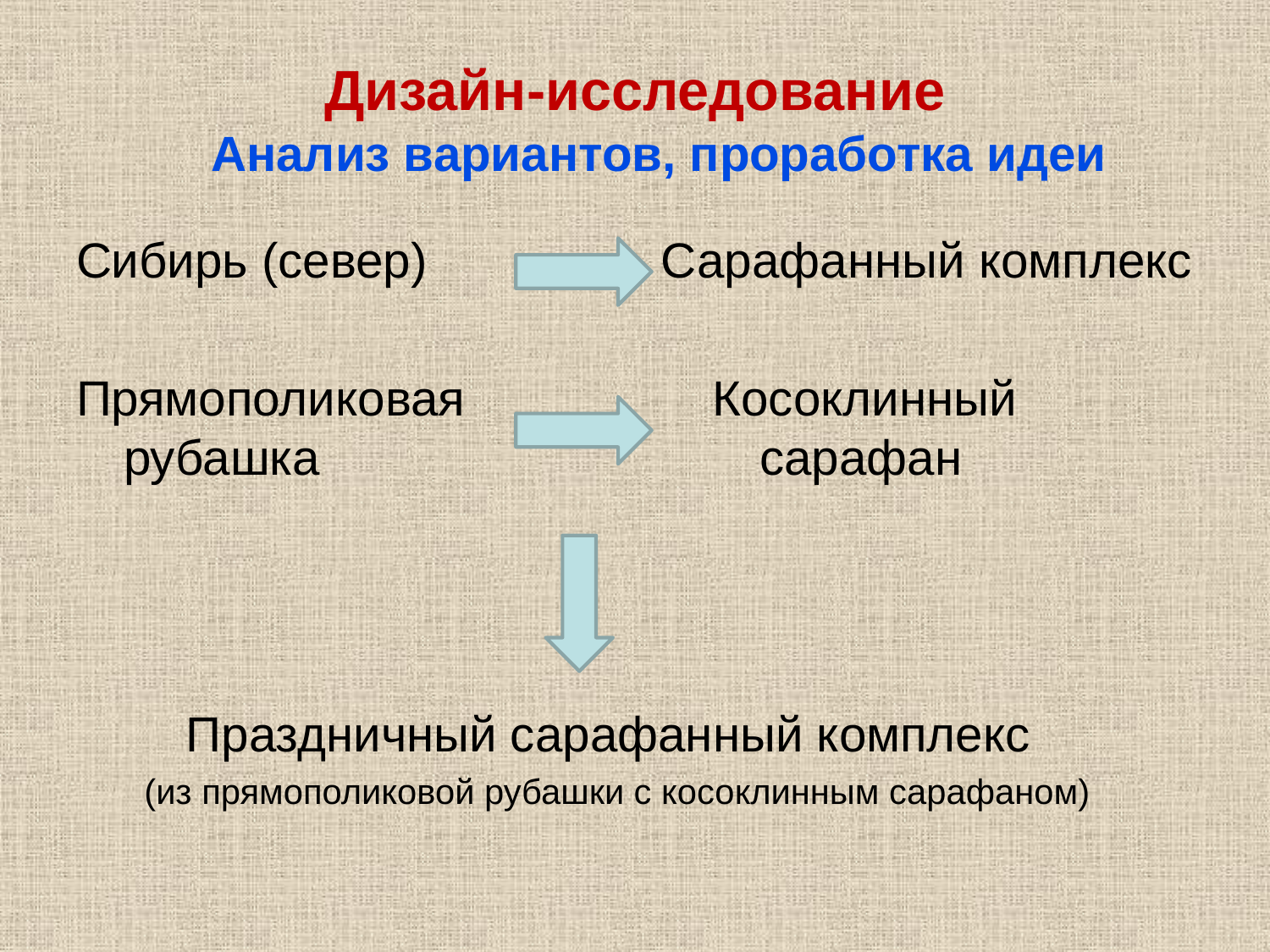

# Дизайн-исследование Анализ вариантов, проработка идеи
Сибирь (север)                 Сарафанный комплекс

Прямополиковая                  Косоклинный рубашка                                сарафан

        Праздничный сарафанный комплекс
       (из прямополиковой рубашки с косоклинным сарафаном)